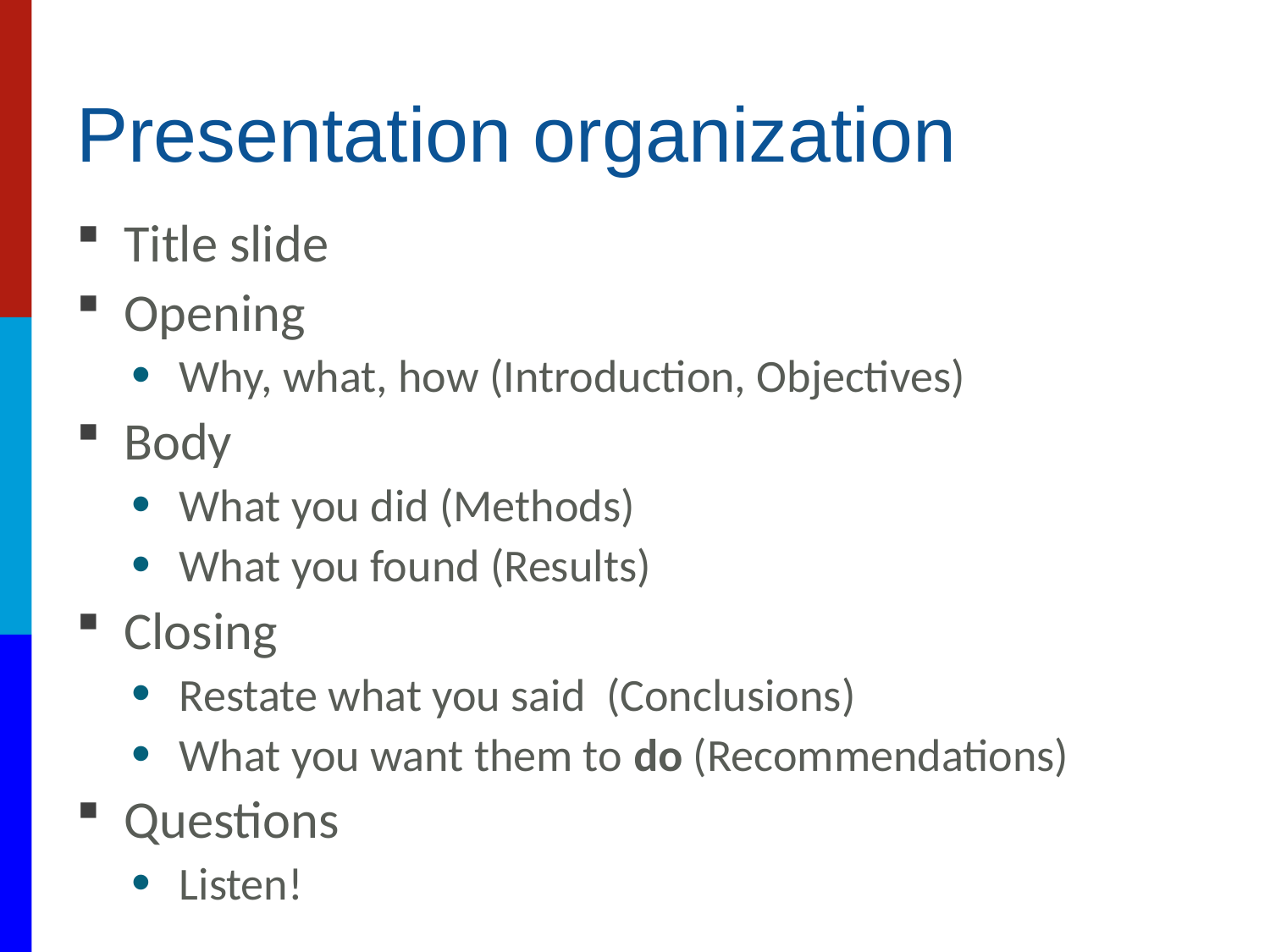

# Presentation organization
Title slide
Opening
Why, what, how (Introduction, Objectives)
Body
What you did (Methods)
What you found (Results)
Closing
Restate what you said  (Conclusions)
What you want them to do (Recommendations)
Questions
Listen!